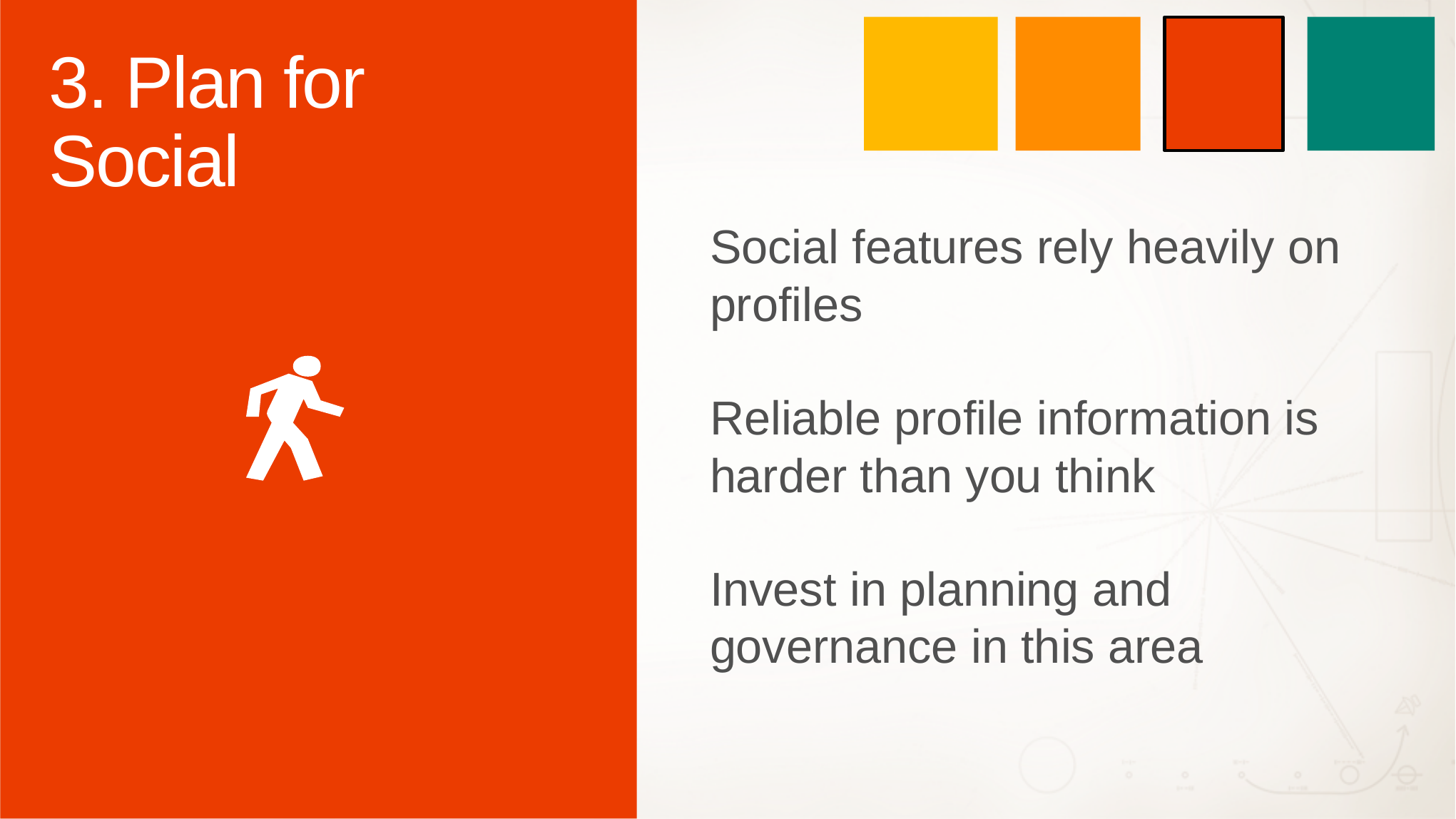

# 3. Plan for Social
Social features rely heavily on profiles

Reliable profile information is harder than you think

Invest in planning and governance in this area